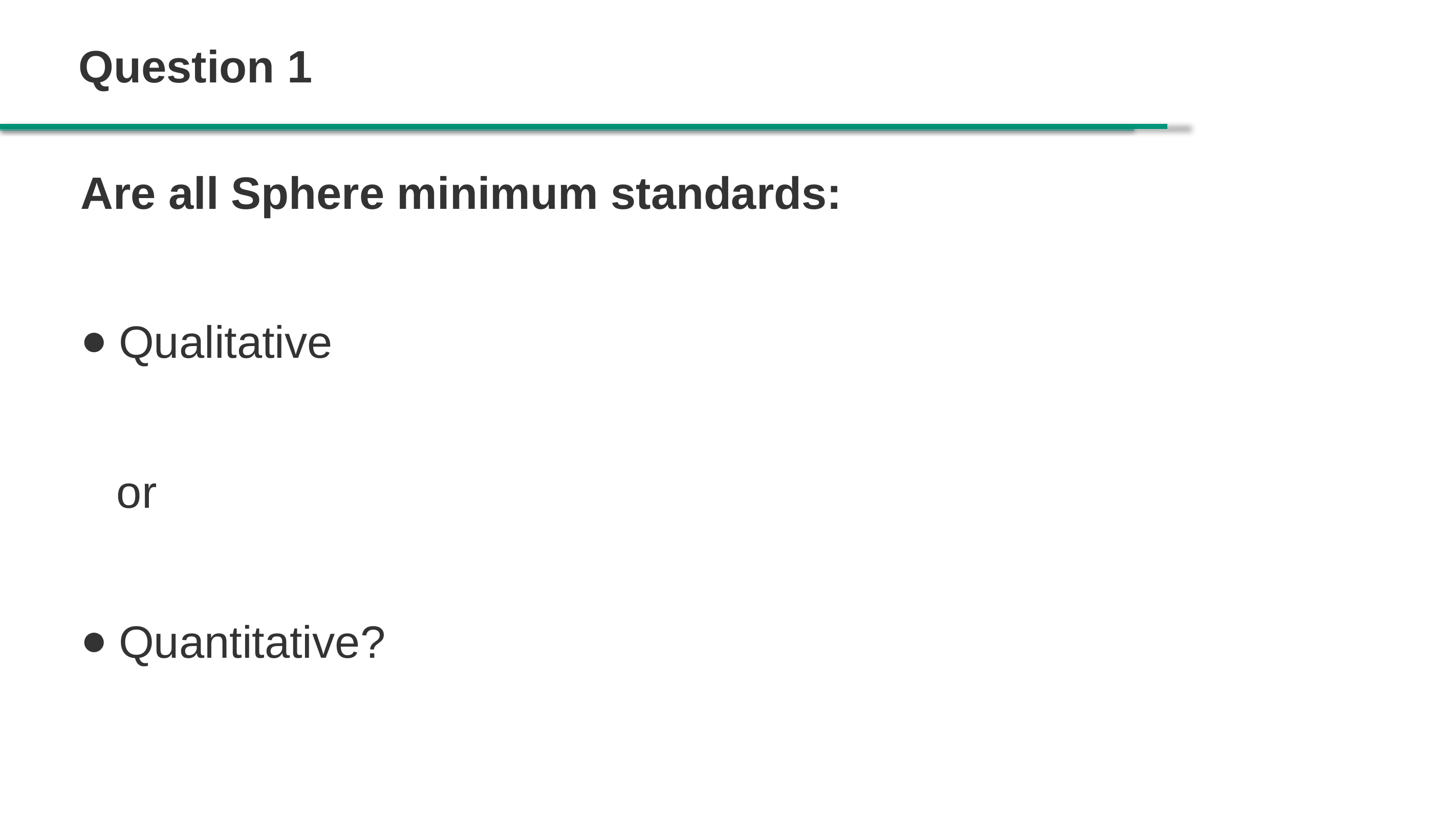

# Question 1
Are all Sphere minimum standards:

Qualitative

or

Quantitative?